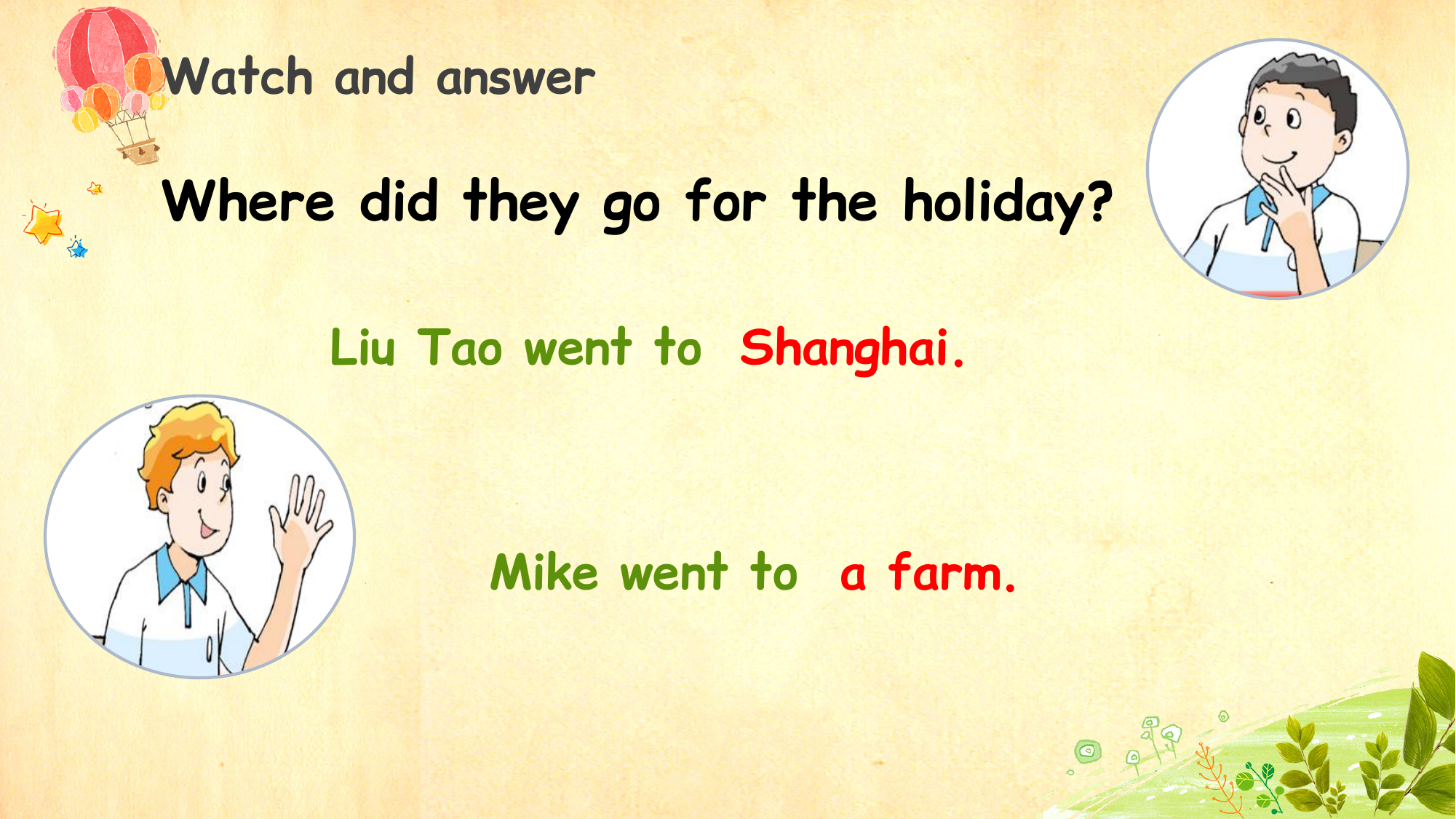

Watch and answer

Where did they go for the holiday?
Liu Tao went to
Shanghai.

Mike went to
a farm.